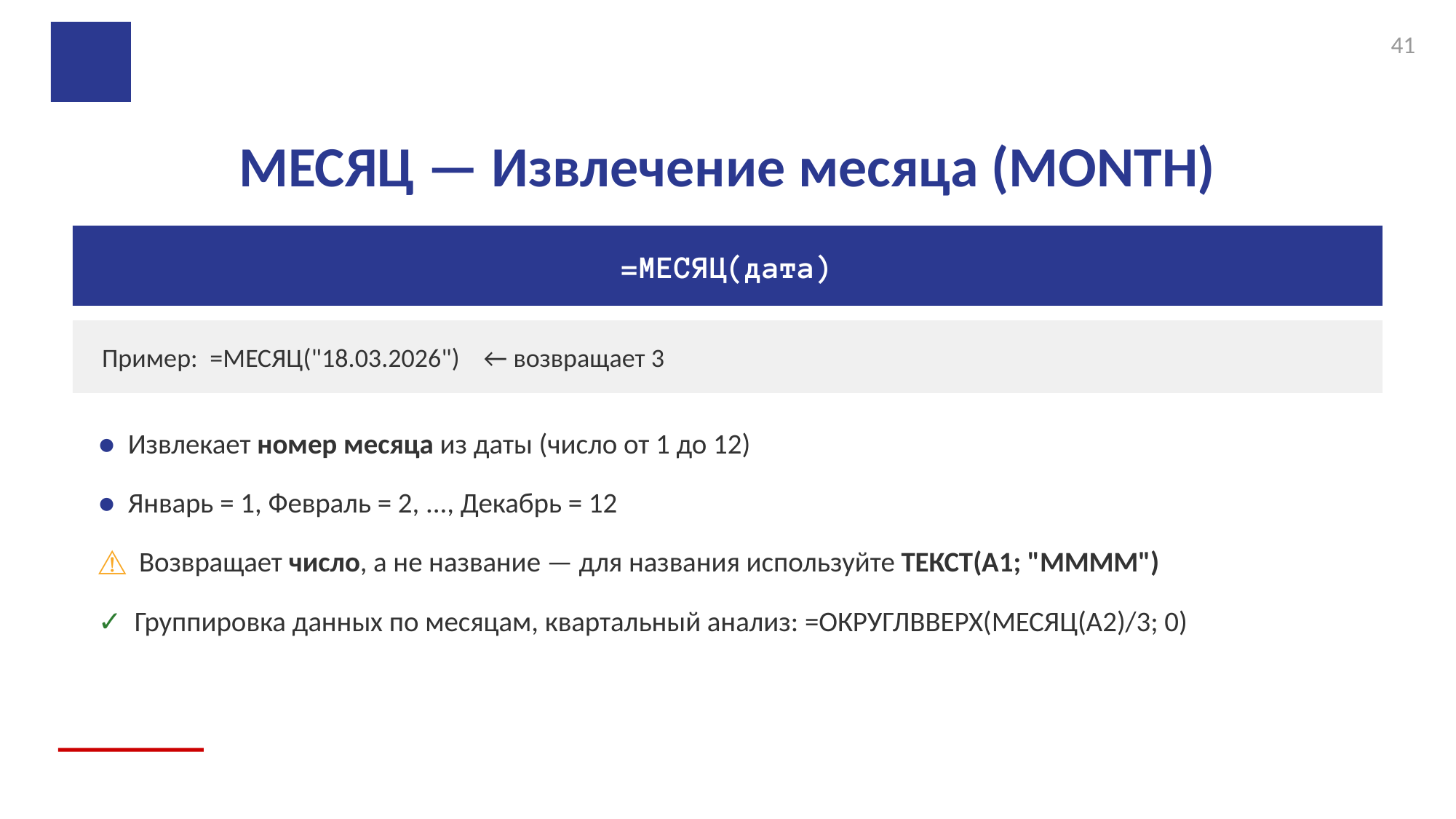

41

МЕСЯЦ — Извлечение месяца (MONTH)

=МЕСЯЦ(дата)

Пример:  =МЕСЯЦ("18.03.2026")    ← возвращает 3
●  Извлекает номер месяца из даты (число от 1 до 12)
●  Январь = 1, Февраль = 2, ..., Декабрь = 12
⚠  Возвращает число, а не название — для названия используйте ТЕКСТ(A1; "ММММ")
✓  Группировка данных по месяцам, квартальный анализ: =ОКРУГЛВВЕРХ(МЕСЯЦ(A2)/3; 0)